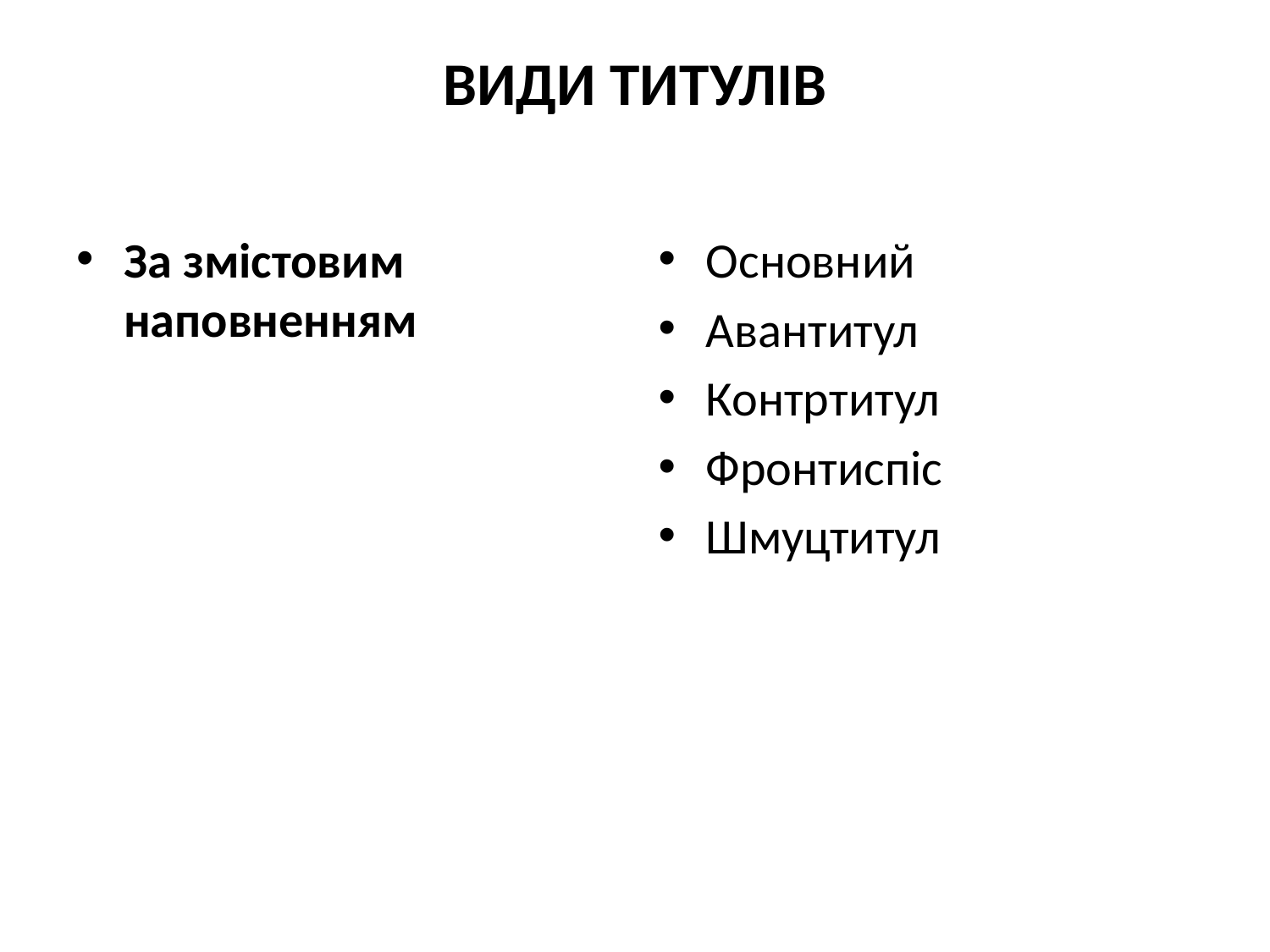

# ВИДИ ТИТУЛІВ
За змістовим наповненням
Основний
Авантитул
Контртитул
Фронтиспіс
Шмуцтитул